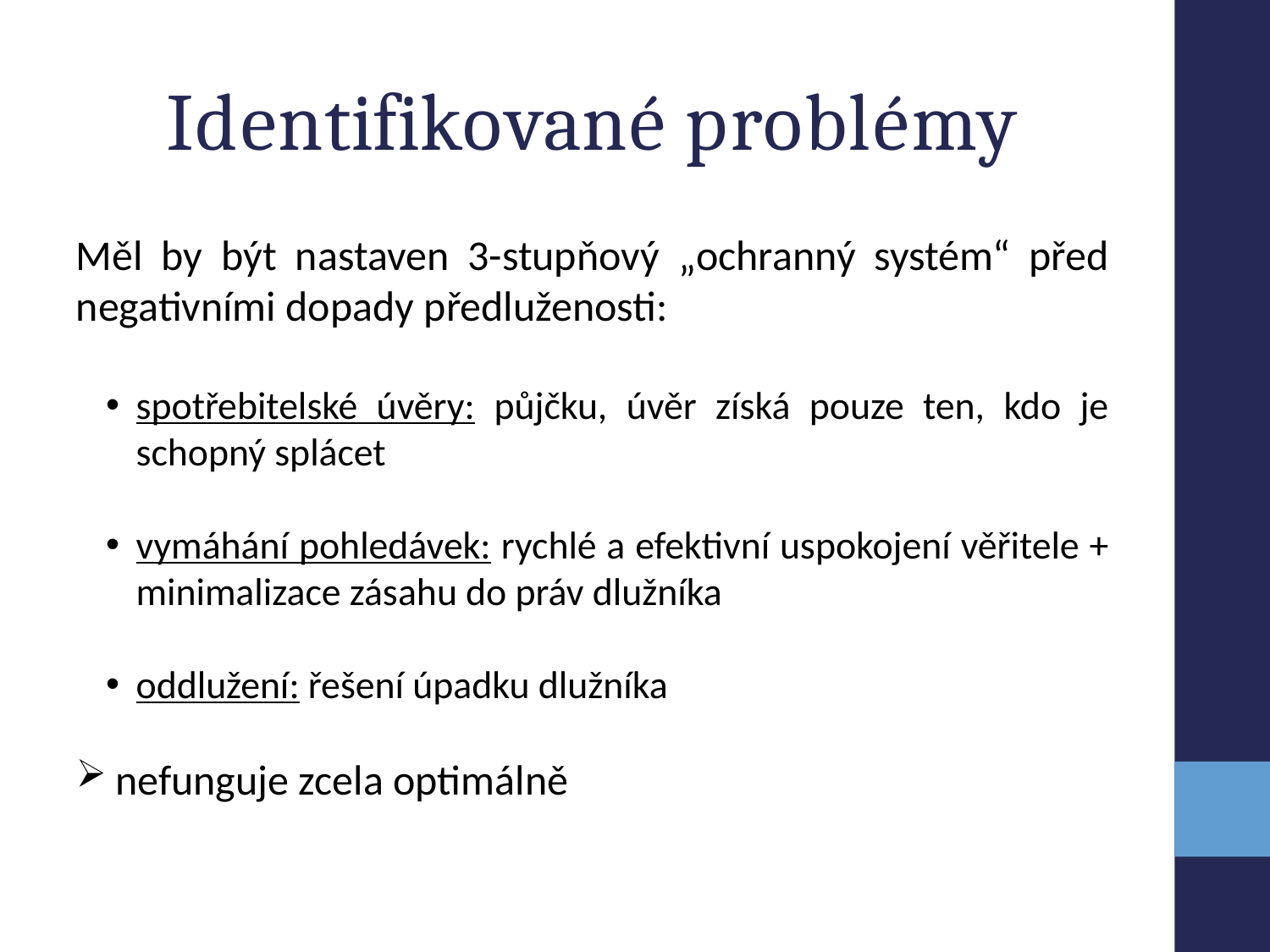

Identifikované problémy
Měl by být nastaven 3-stupňový „ochranný systém“ před negativními dopady předluženosti:

spotřebitelské úvěry: půjčku, úvěr získá pouze ten, kdo je schopný splácet

vymáhání pohledávek: rychlé a efektivní uspokojení věřitele + minimalizace zásahu do práv dlužníka

oddlužení: řešení úpadku dlužníka

 nefunguje zcela optimálně